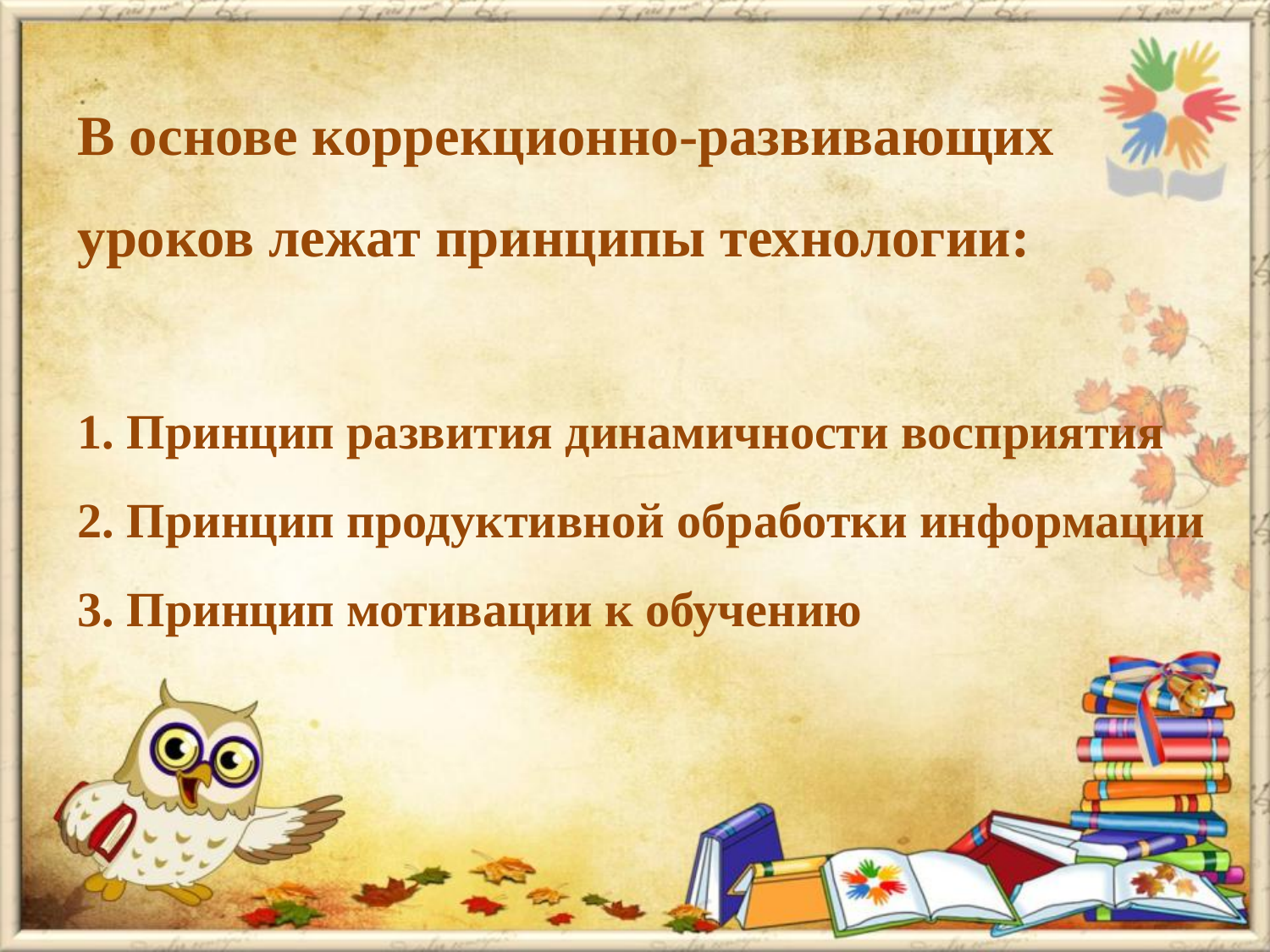

# В основе коррекционно-развивающих уроков лежат принципы технологии: 1. Принцип развития динамичности восприятия 2. Принцип продуктивной обработки информации 3. Принцип мотивации к обучению